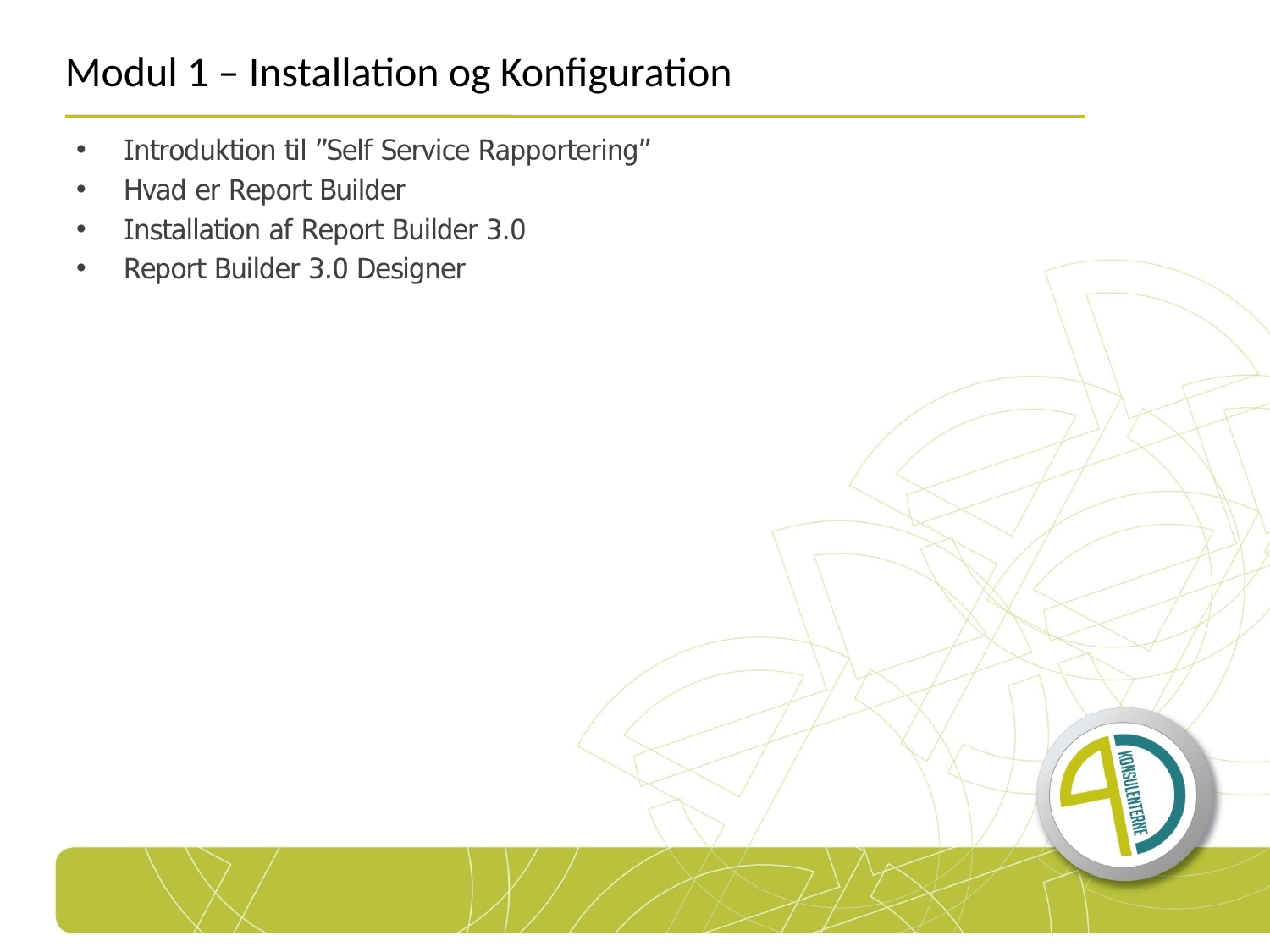

# Modul 1 – Installation og Konfiguration
Introduktion til ”Self Service Rapportering”
Hvad er Report Builder
Installation af Report Builder 3.0
Report Builder 3.0 Designer